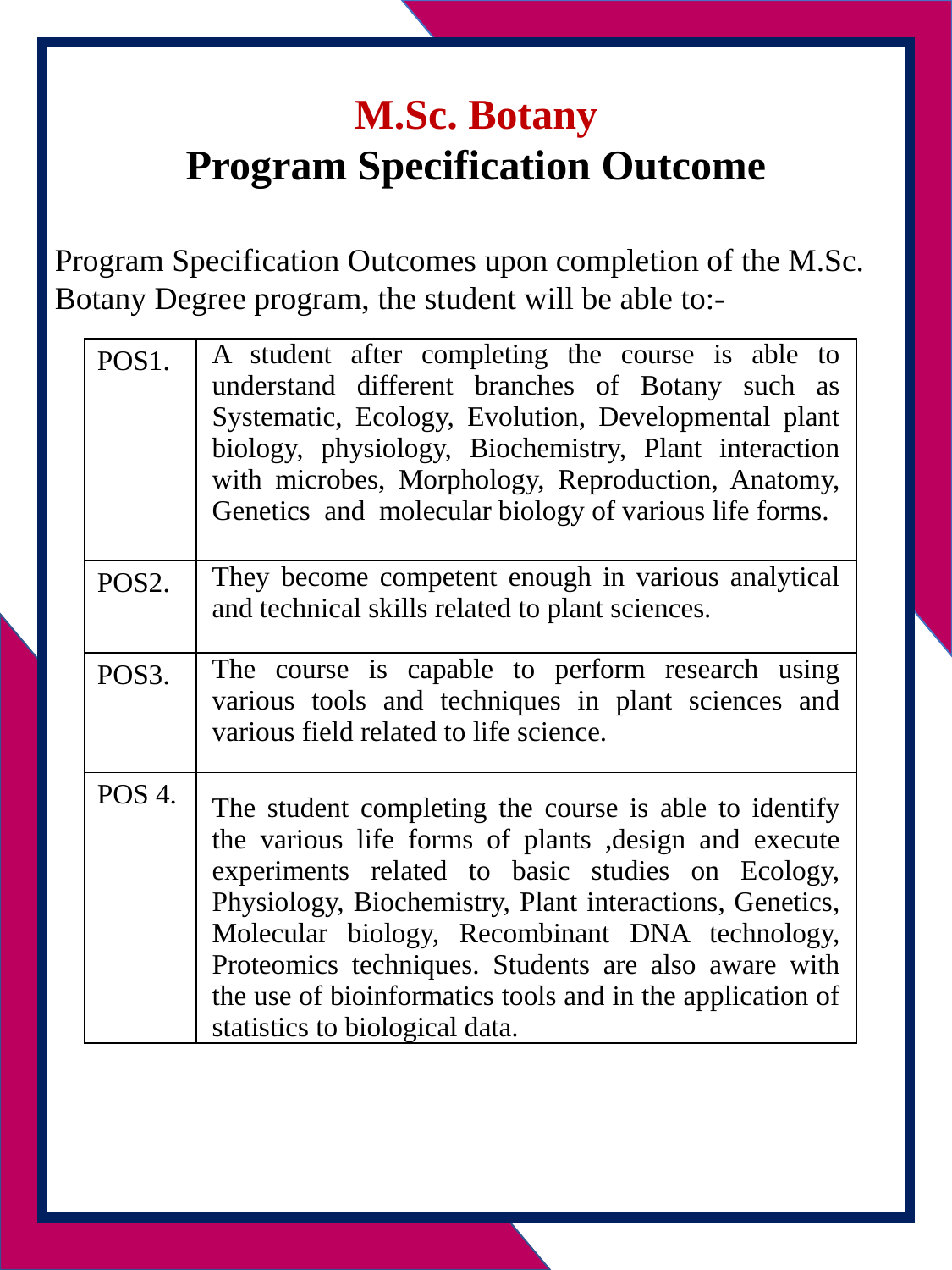

M.Sc. Botany
Program Specification Outcome

Program Specification Outcomes upon completion of the M.Sc. Botany Degree program, the student will be able to:-

| POS1. | A student after completing the course is able to understand different branches of Botany such as Systematic, Ecology, Evolution, Developmental plant biology, physiology, Biochemistry, Plant interaction with microbes, Morphology, Reproduction, Anatomy, Genetics and molecular biology of various life forms. |
| --- | --- |
| POS2. | They become competent enough in various analytical and technical skills related to plant sciences. |
| POS3. | The course is capable to perform research using various tools and techniques in plant sciences and various field related to life science. |
| POS 4. | The student completing the course is able to identify the various life forms of plants ,design and execute experiments related to basic studies on Ecology, Physiology, Biochemistry, Plant interactions, Genetics, Molecular biology, Recombinant DNA technology, Proteomics techniques. Students are also aware with the use of bioinformatics tools and in the application of statistics to biological data. |